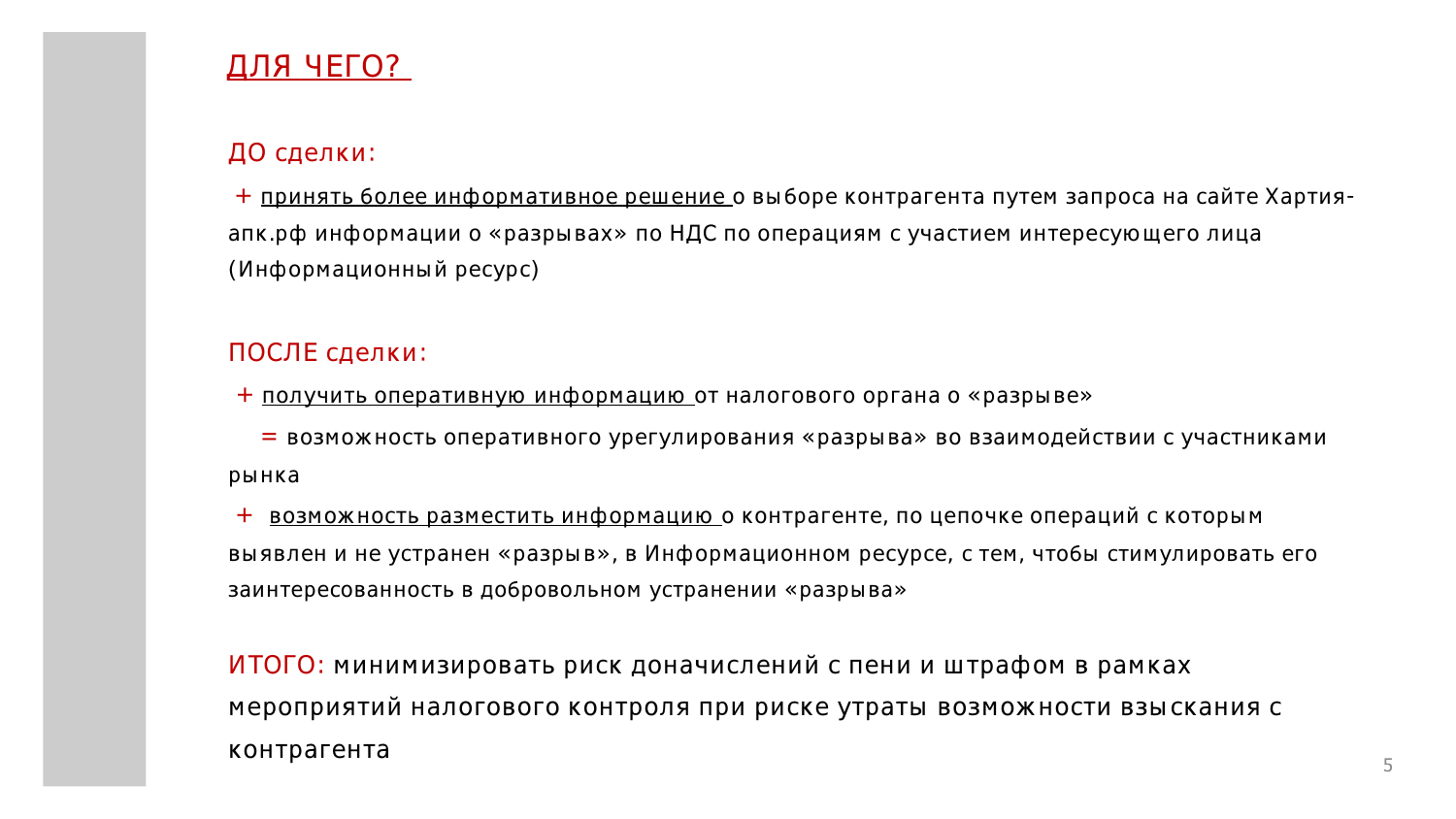

# ДЛЯ ЧЕГО?
ДО сделки:
 + принять более информативное решение о выборе контрагента путем запроса на сайте Хартия-апк.рф информации о «разрывах» по НДС по операциям с участием интересующего лица (Информационный ресурс)

ПОСЛЕ сделки:
 + получить оперативную информацию от налогового органа о «разрыве»
     = возможность оперативного урегулирования «разрыва» во взаимодействии с участниками рынка
 +  возможность разместить информацию о контрагенте, по цепочке операций с которым выявлен и не устранен «разрыв», в Информационном ресурсе, с тем, чтобы стимулировать его заинтересованность в добровольном устранении «разрыва»

ИТОГО: минимизировать риск доначислений с пени и штрафом в рамках мероприятий налогового контроля при риске утраты возможности взыскания с контрагента

5